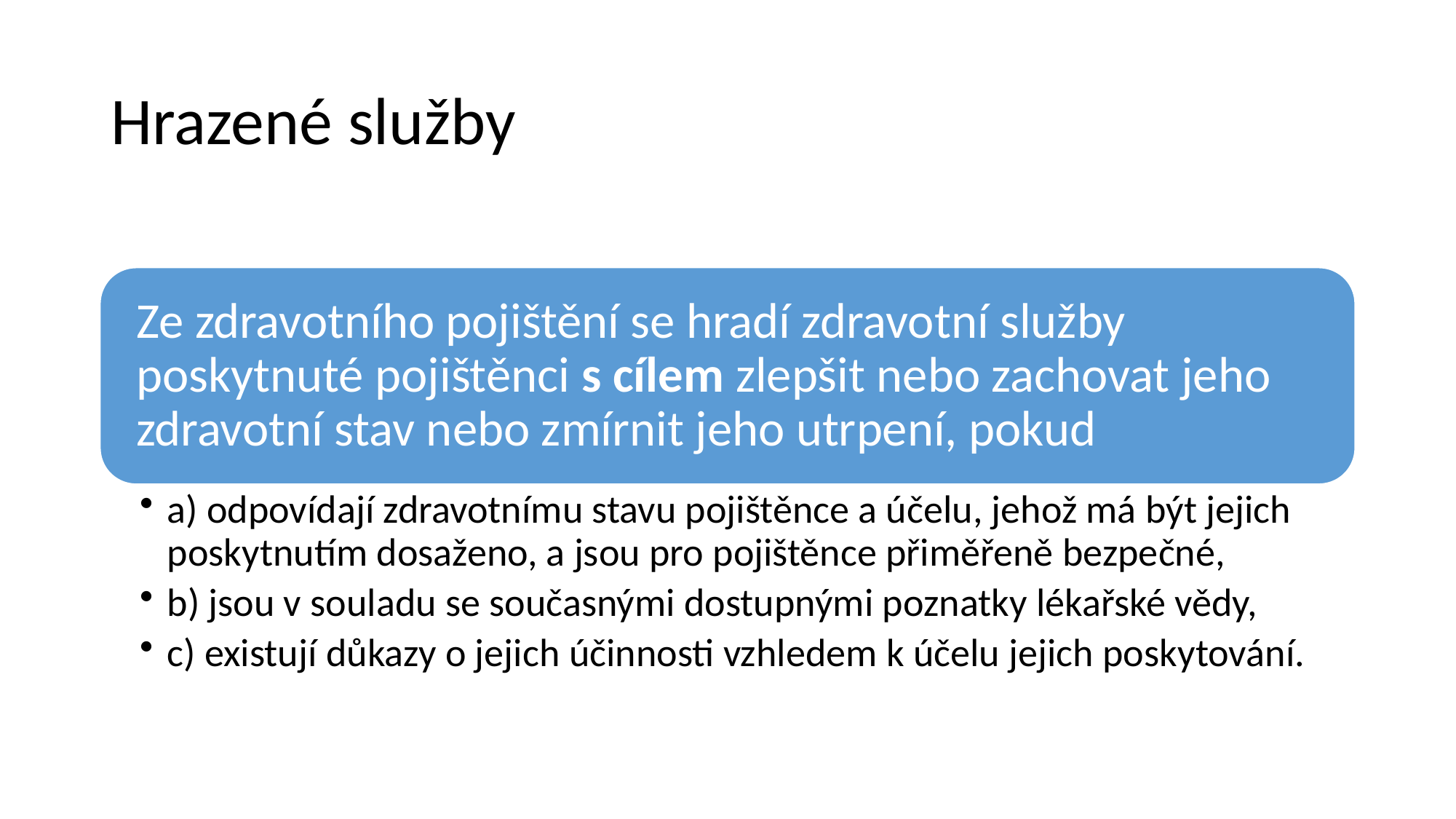

Hrazené služby
Ze zdravotního pojištění se hradí zdravotní služby poskytnuté pojištěnci s cílem zlepšit nebo zachovat jeho zdravotní stav nebo zmírnit jeho utrpení, pokud
a) odpovídají zdravotnímu stavu pojištěnce a účelu, jehož má být jejich poskytnutím dosaženo, a jsou pro pojištěnce přiměřeně bezpečné,
b) jsou v souladu se současnými dostupnými poznatky lékařské vědy,
c) existují důkazy o jejich účinnosti vzhledem k účelu jejich poskytování.